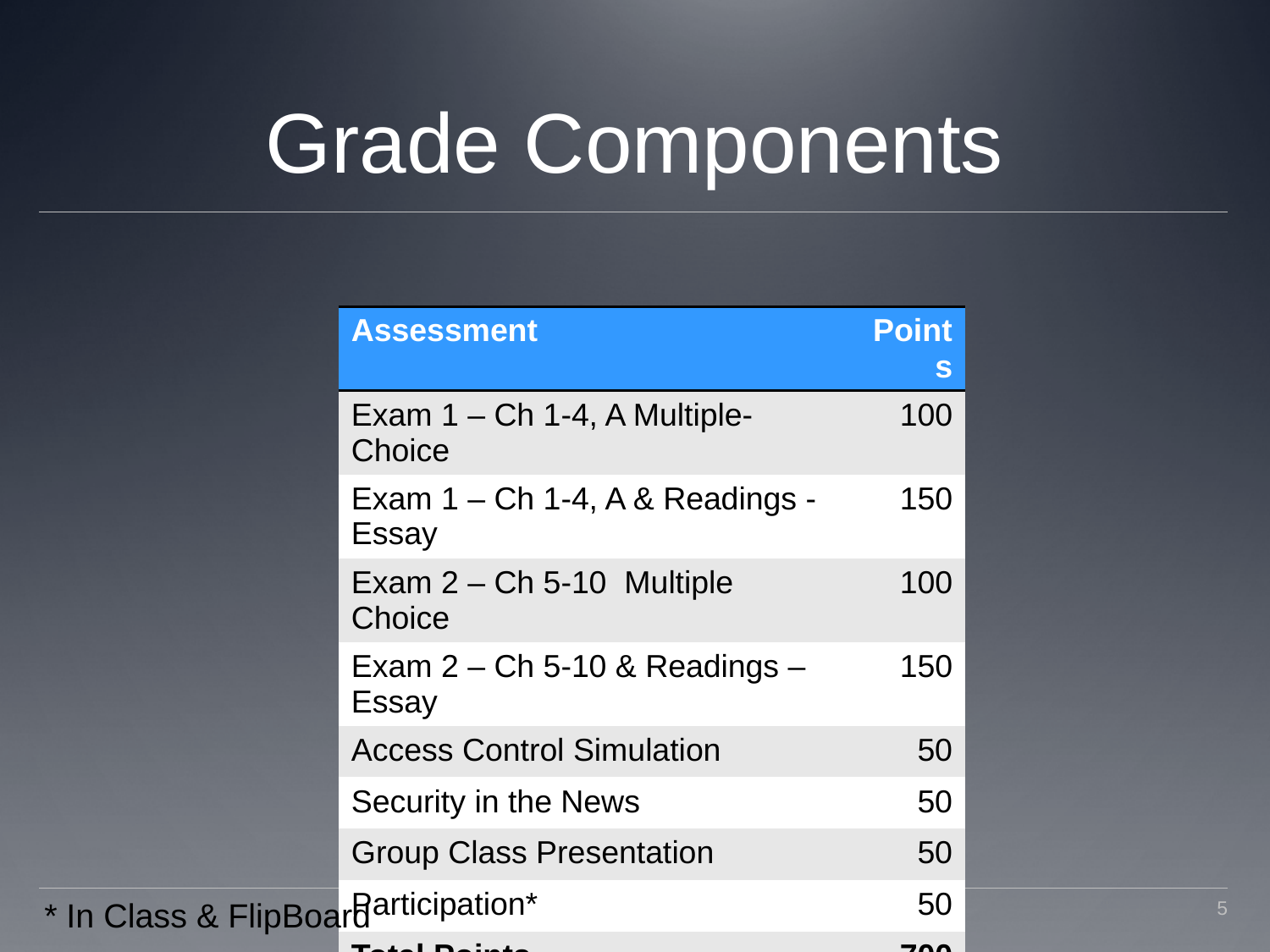

# Grade Components
| Assessment | Points |
| --- | --- |
| Exam 1 – Ch 1-4, A Multiple- Choice | 100 |
| Exam 1 – Ch 1-4, A & Readings - Essay | 150 |
| Exam 2 – Ch 5-10 Multiple Choice | 100 |
| Exam 2 – Ch 5-10 & Readings – Essay | 150 |
| Access Control Simulation | 50 |
| Security in the News | 50 |
| Group Class Presentation | 50 |
| Participation\* | 50 |
| Total Points | 700 |
5
* In Class & FlipBoard